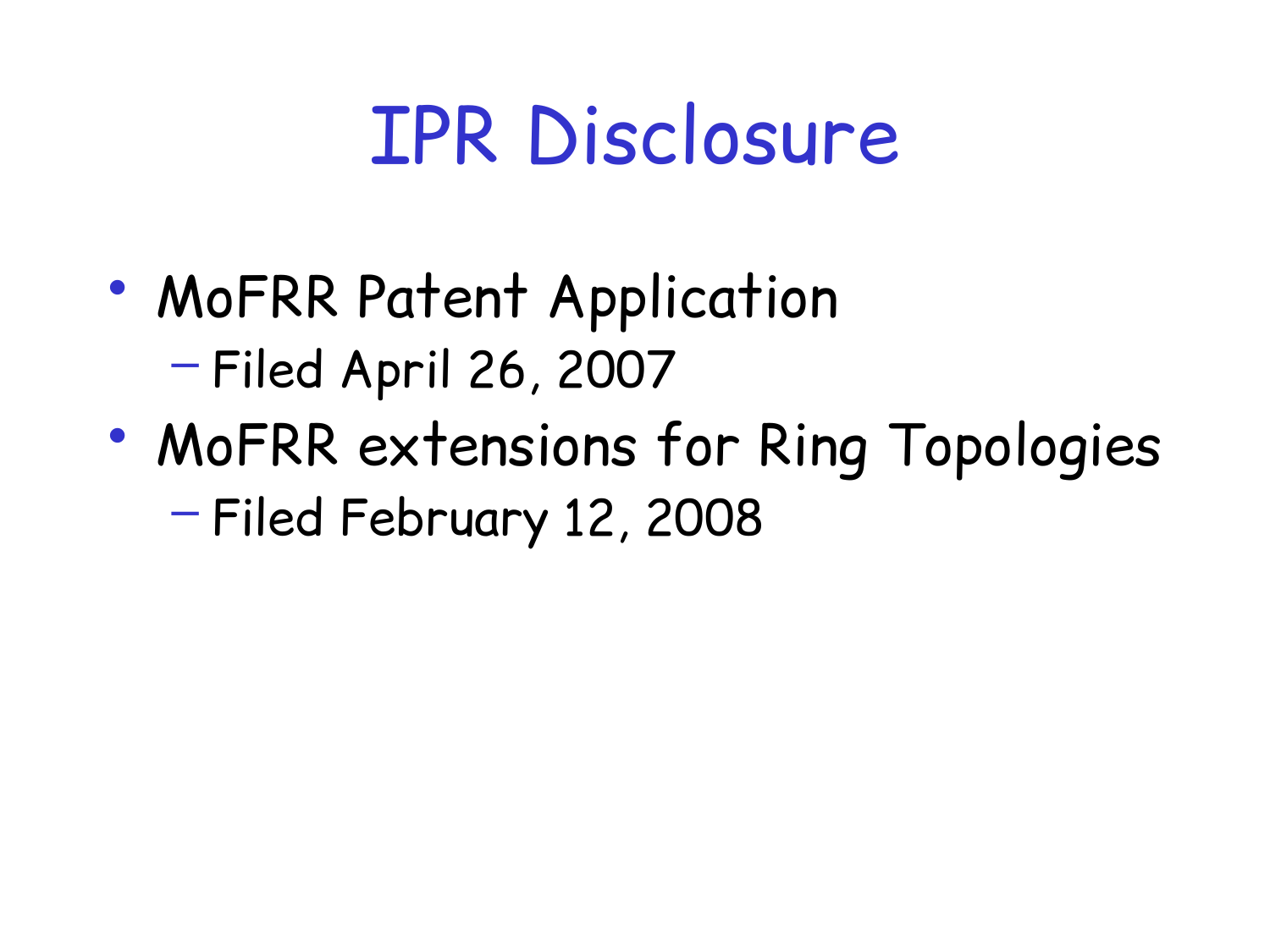

# IPR Disclosure
MoFRR Patent Application
Filed April 26, 2007
MoFRR extensions for Ring Topologies
Filed February 12, 2008